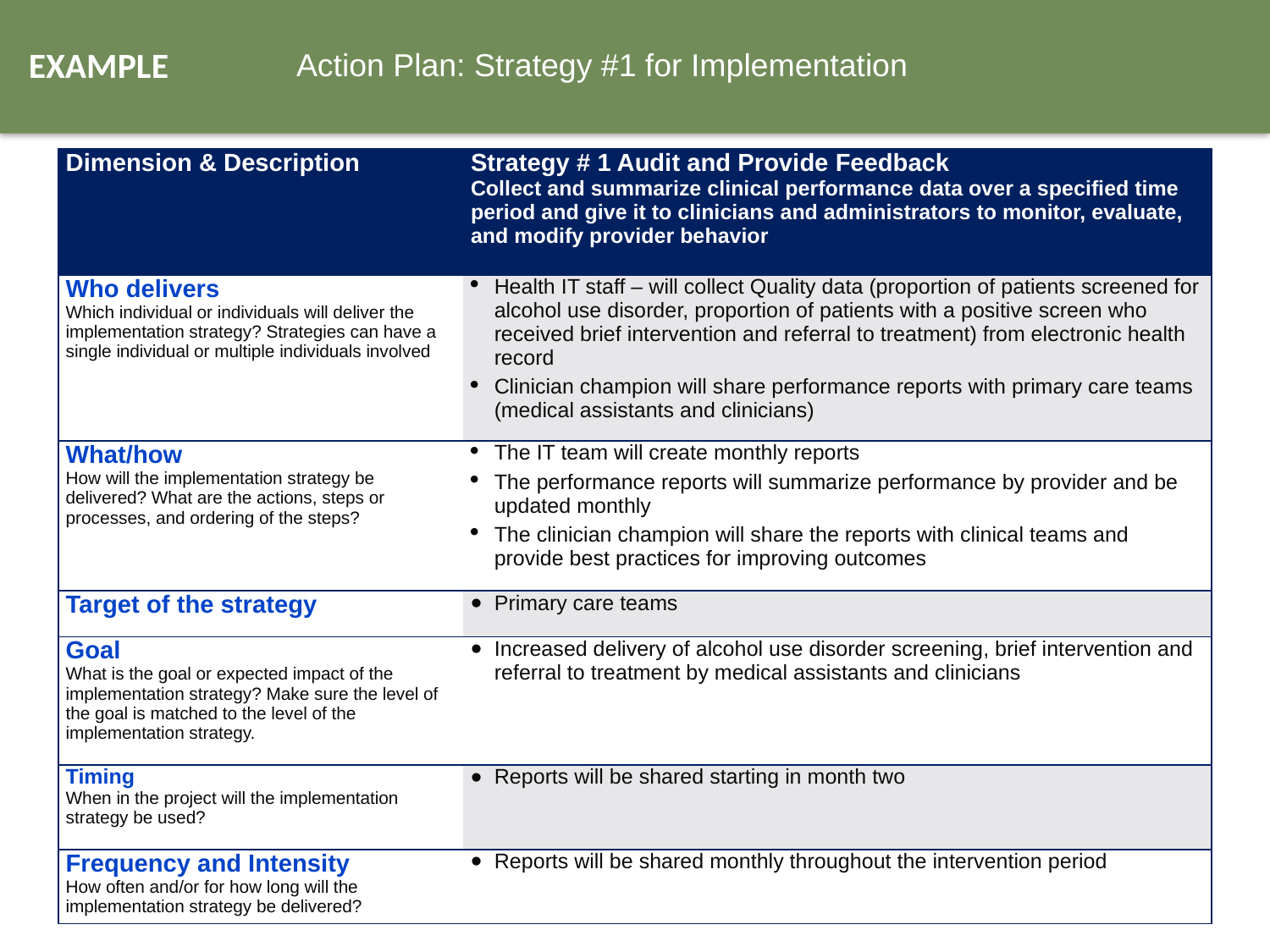

EXAMPLE
Action Plan: Strategy #1 for Implementation
| Dimension & Description | Strategy # 1 Audit and Provide Feedback Collect and summarize clinical performance data over a specified time period and give it to clinicians and administrators to monitor, evaluate, and modify provider behavior |
| --- | --- |
| Who delivers Which individual or individuals will deliver the implementation strategy? Strategies can have a single individual or multiple individuals involved | Health IT staff – will collect Quality data (proportion of patients screened for alcohol use disorder, proportion of patients with a positive screen who received brief intervention and referral to treatment) from electronic health record Clinician champion will share performance reports with primary care teams (medical assistants and clinicians) |
| What/how How will the implementation strategy be delivered? What are the actions, steps or processes, and ordering of the steps? | The IT team will create monthly reports The performance reports will summarize performance by provider and be updated monthly The clinician champion will share the reports with clinical teams and provide best practices for improving outcomes |
| Target of the strategy | Primary care teams |
| Goal What is the goal or expected impact of the implementation strategy? Make sure the level of the goal is matched to the level of the implementation strategy. | Increased delivery of alcohol use disorder screening, brief intervention and referral to treatment by medical assistants and clinicians |
| Timing When in the project will the implementation strategy be used? | Reports will be shared starting in month two |
| Frequency and Intensity How often and/or for how long will the implementation strategy be delivered? | Reports will be shared monthly throughout the intervention period |